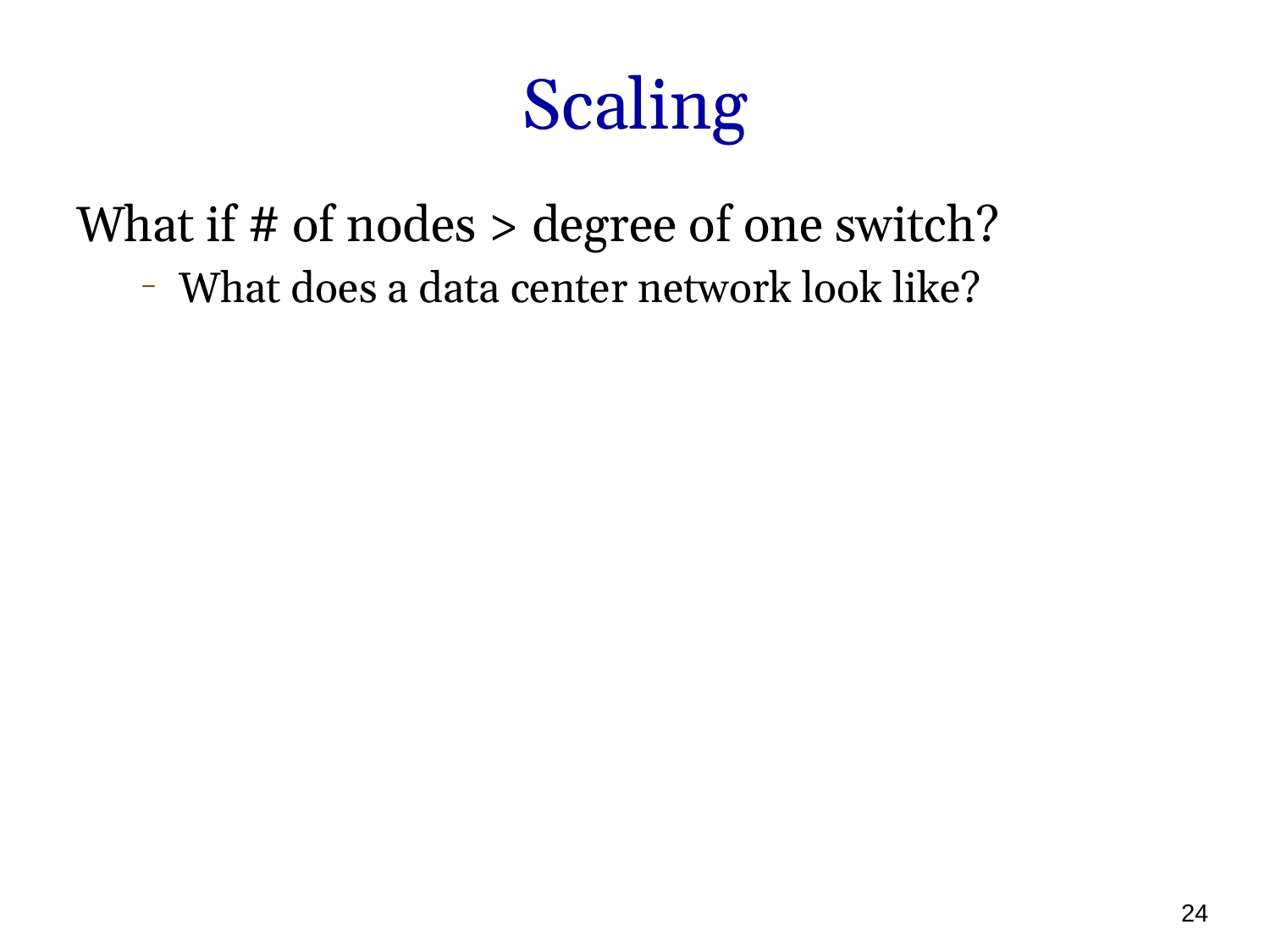

# Scaling
What if # of nodes > degree of one switch?
What does a data center network look like?
24